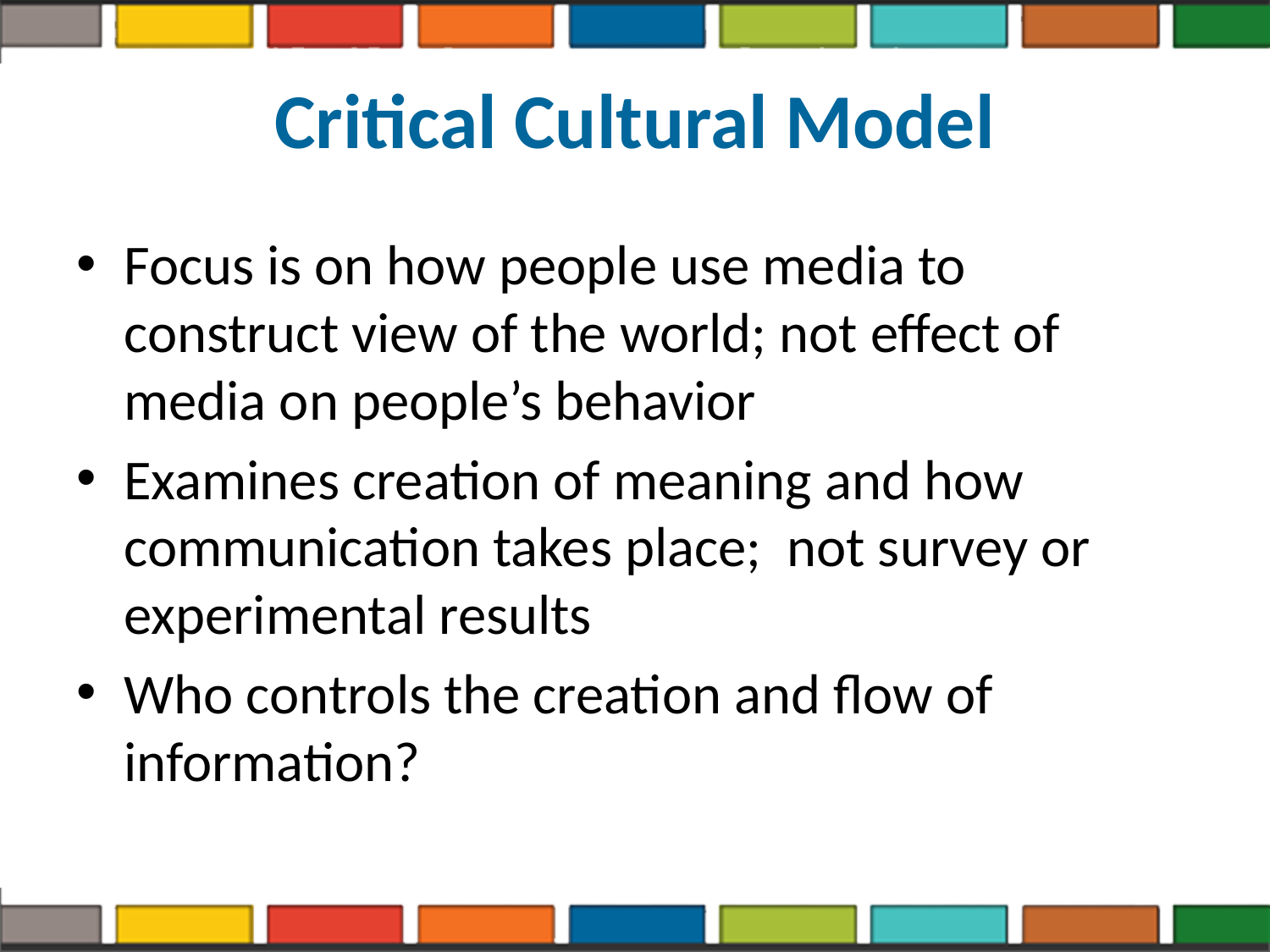

# Critical Cultural Model
Focus is on how people use media to construct view of the world; not effect of media on people’s behavior
Examines creation of meaning and how communication takes place;  not survey or experimental results
Who controls the creation and flow of information?